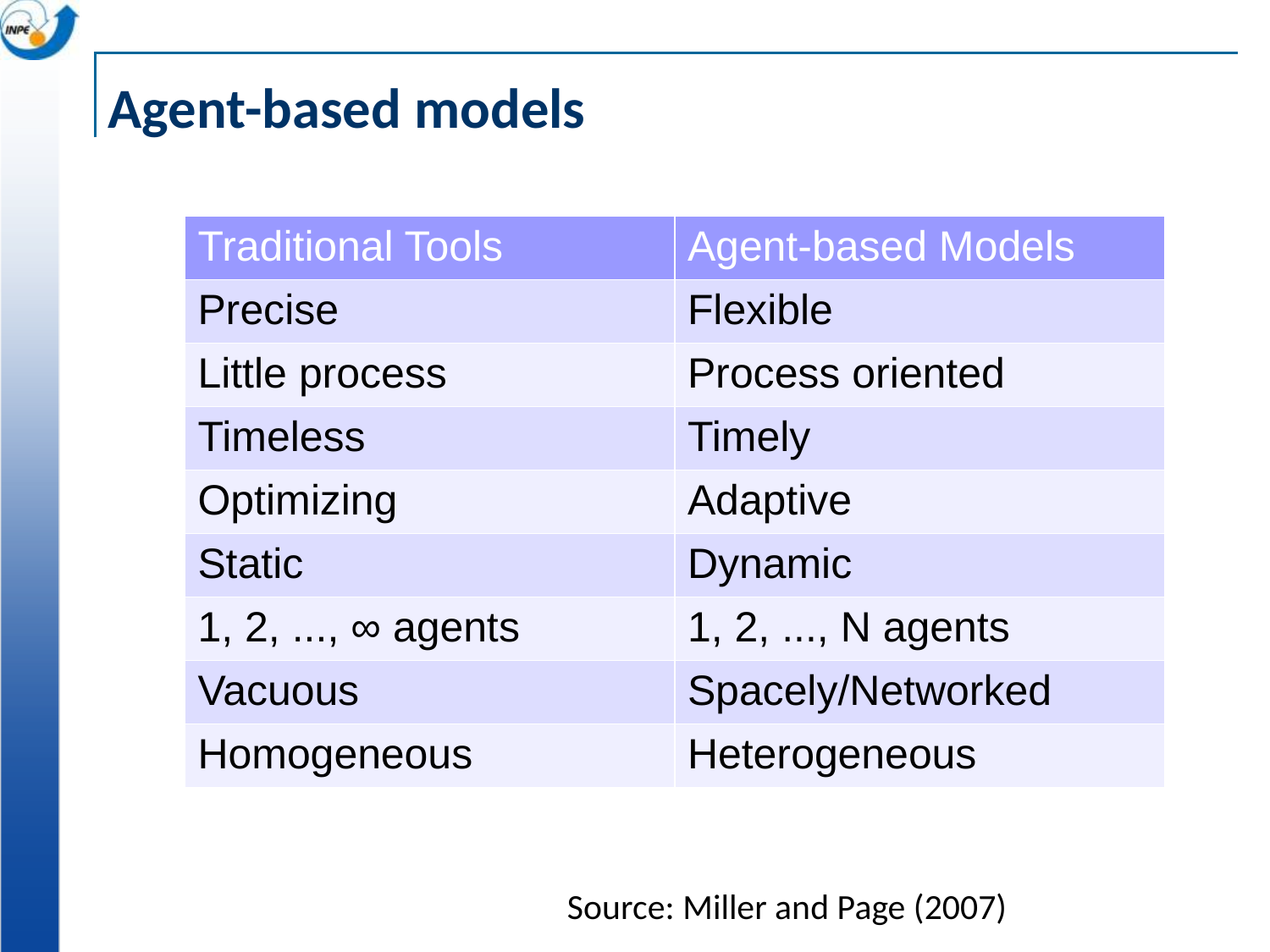

# Agent-based models
| Traditional Tools | Agent-based Models |
| --- | --- |
| Precise | Flexible |
| Little process | Process oriented |
| Timeless | Timely |
| Optimizing | Adaptive |
| Static | Dynamic |
| 1, 2, ..., ∞ agents | 1, 2, ..., N agents |
| Vacuous | Spacely/Networked |
| Homogeneous | Heterogeneous |
Source: Miller and Page (2007)